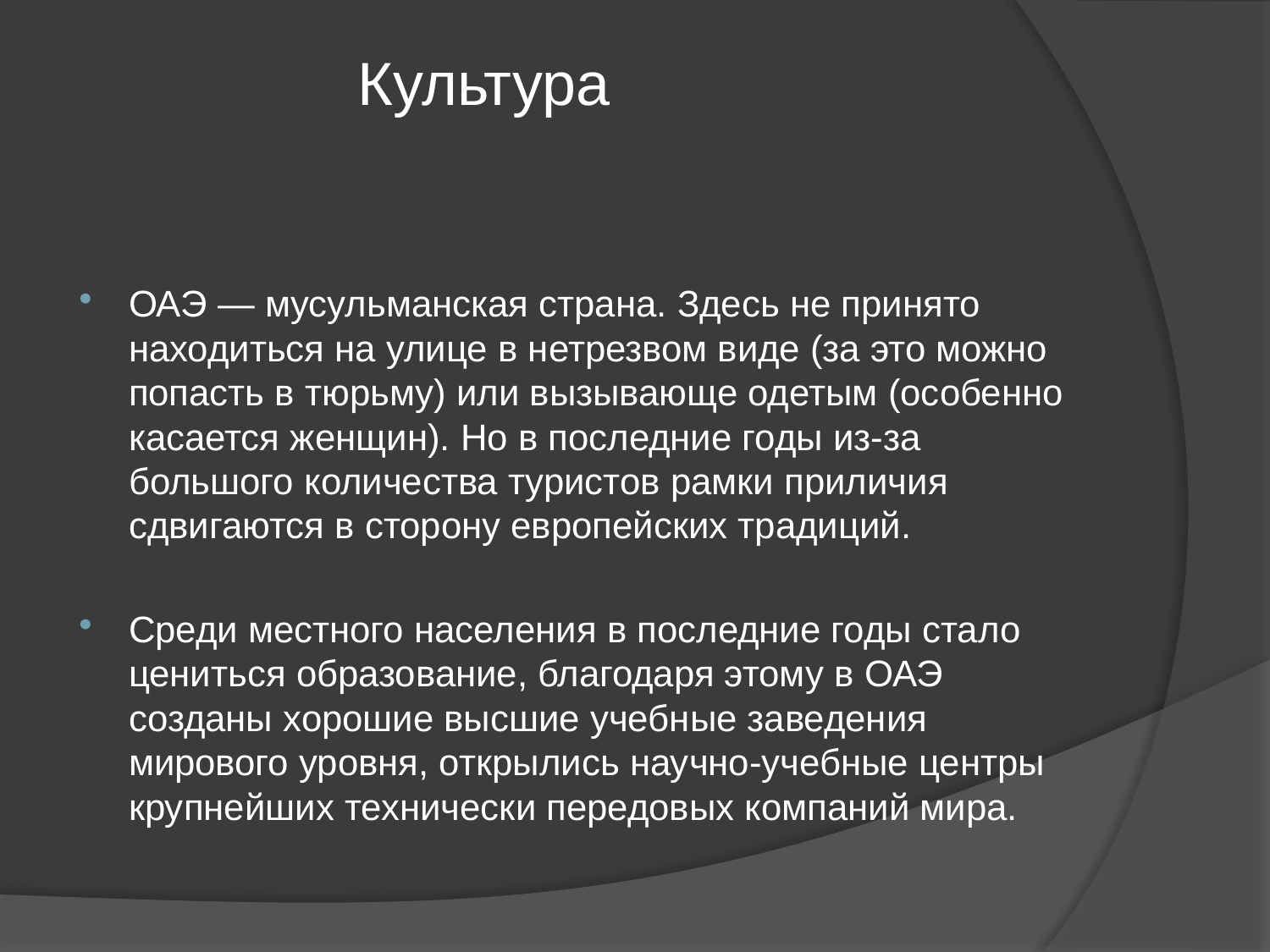

# Культура

ОАЭ — мусульманская страна. Здесь не принято находиться на улице в нетрезвом виде (за это можно попасть в тюрьму) или вызывающе одетым (особенно касается женщин). Но в последние годы из-за большого количества туристов рамки приличия сдвигаются в сторону европейских традиций.

Среди местного населения в последние годы стало цениться образование, благодаря этому в ОАЭ созданы хорошие высшие учебные заведения мирового уровня, открылись научно-учебные центры крупнейших технически передовых компаний мира.